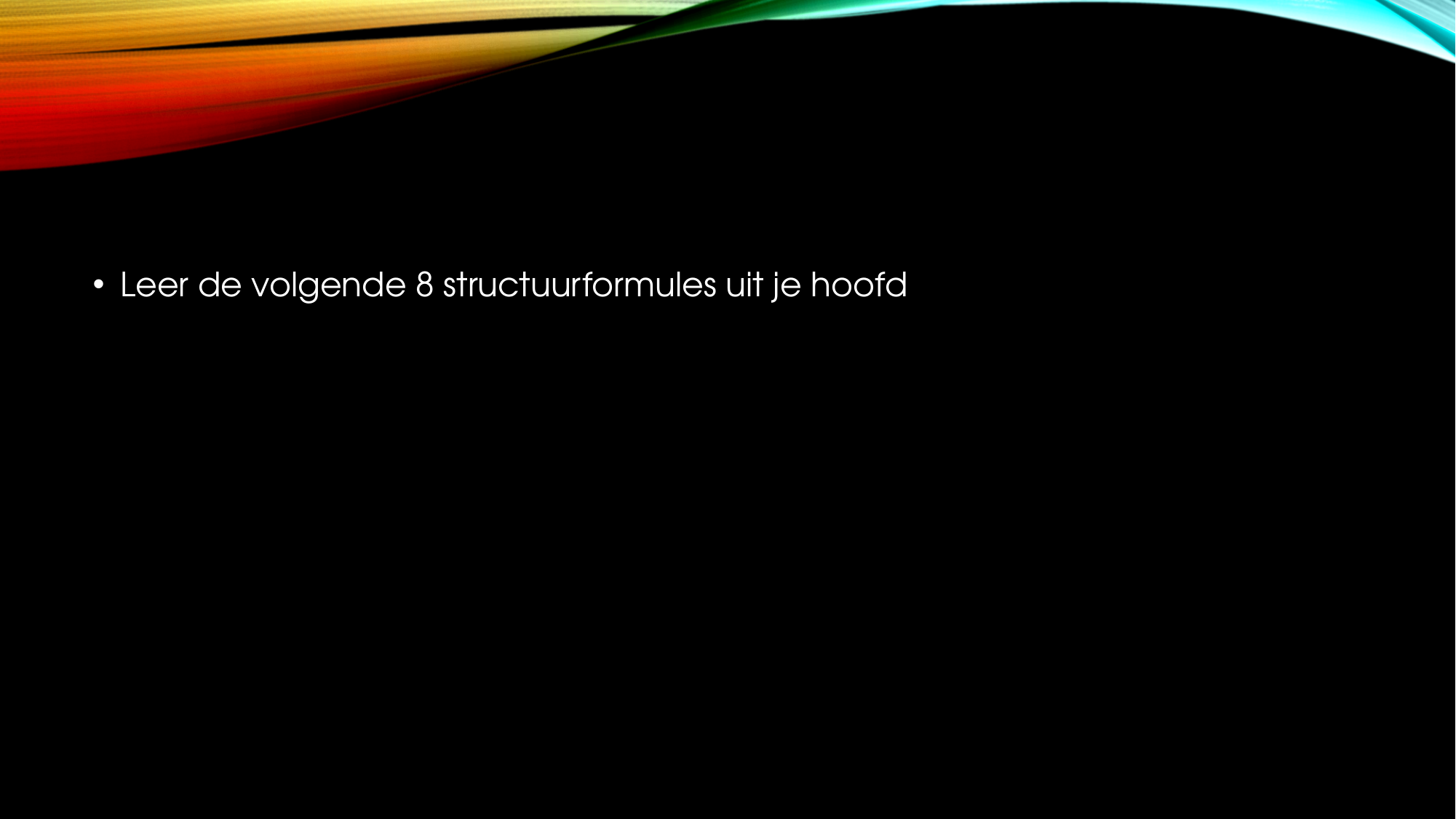

Leer de volgende 8 structuurformules uit je hoofd